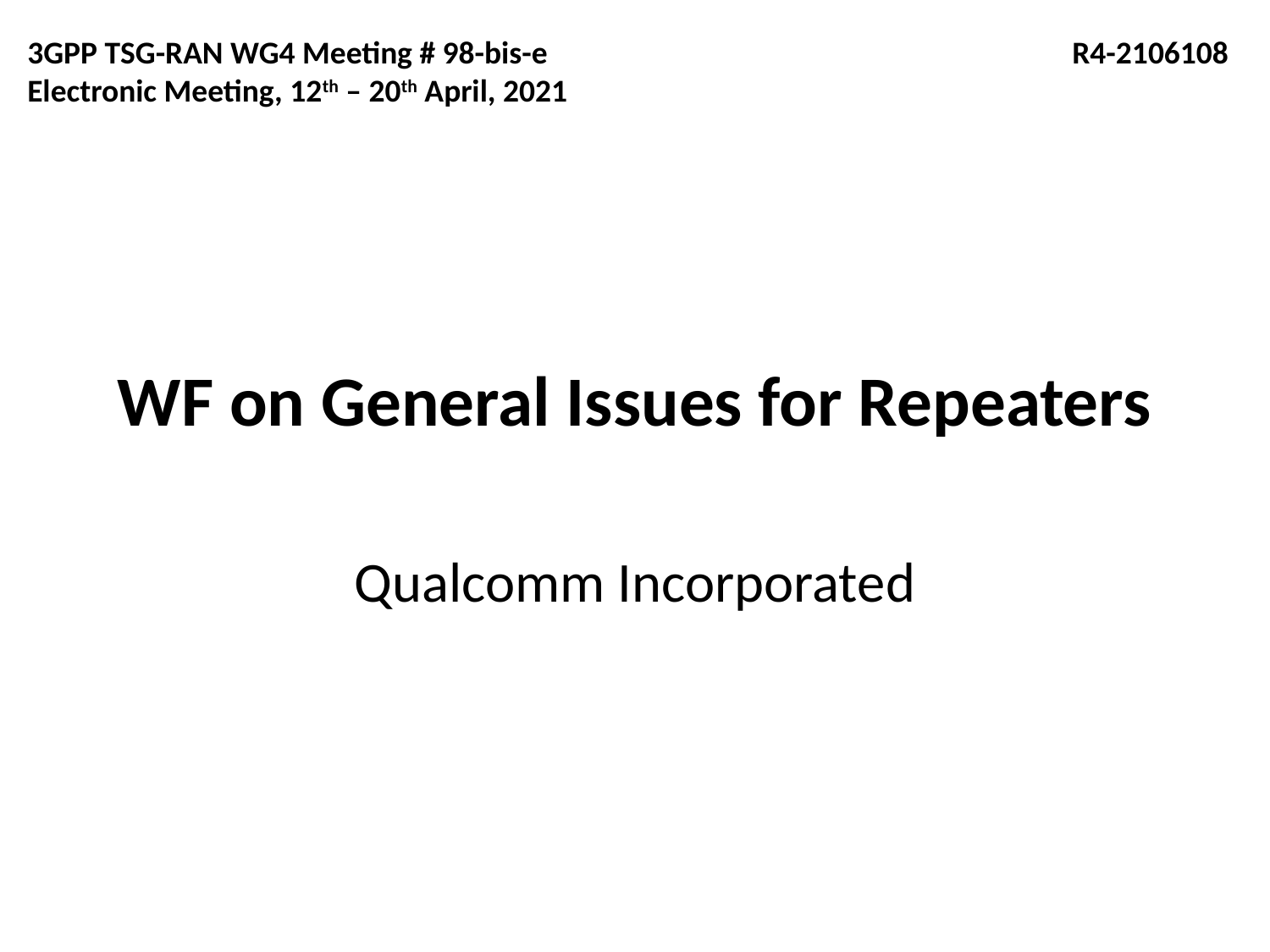

3GPP TSG-RAN WG4 Meeting # 98-bis-e
Electronic Meeting, 12th – 20th April, 2021
R4-2106108

# WF on General Issues for Repeaters
Qualcomm Incorporated